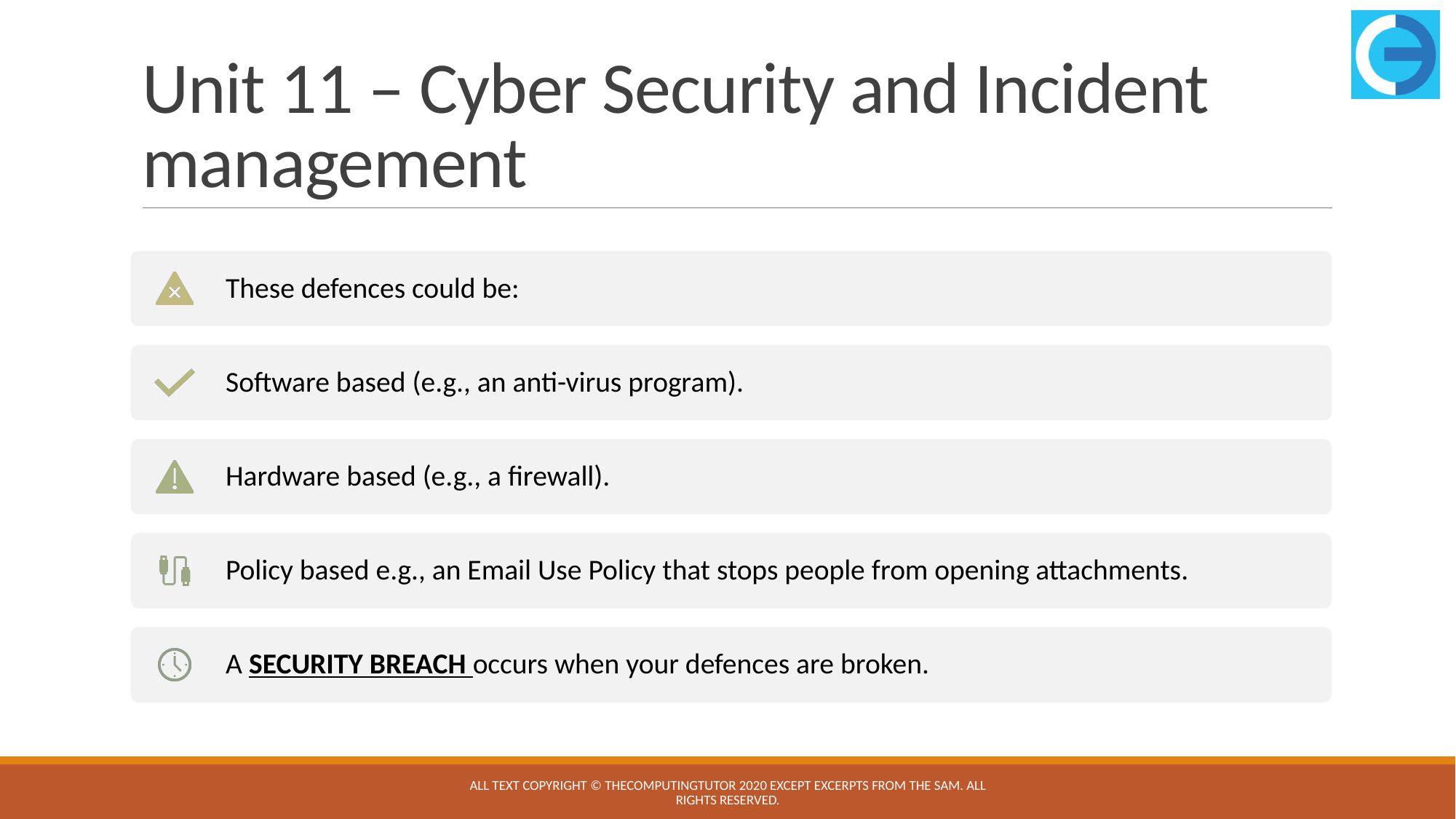

# Unit 11 – Cyber Security and Incident management
These defences could be:
Software based (e.g., an anti-virus program).
Hardware based (e.g., a firewall).
Policy based e.g., an Email Use Policy that stops people from opening attachments.
A SECURITY BREACH occurs when your defences are broken.
All text copyright © TheComputingTutor 2020 except excerpts from the SAM. All rights Reserved.